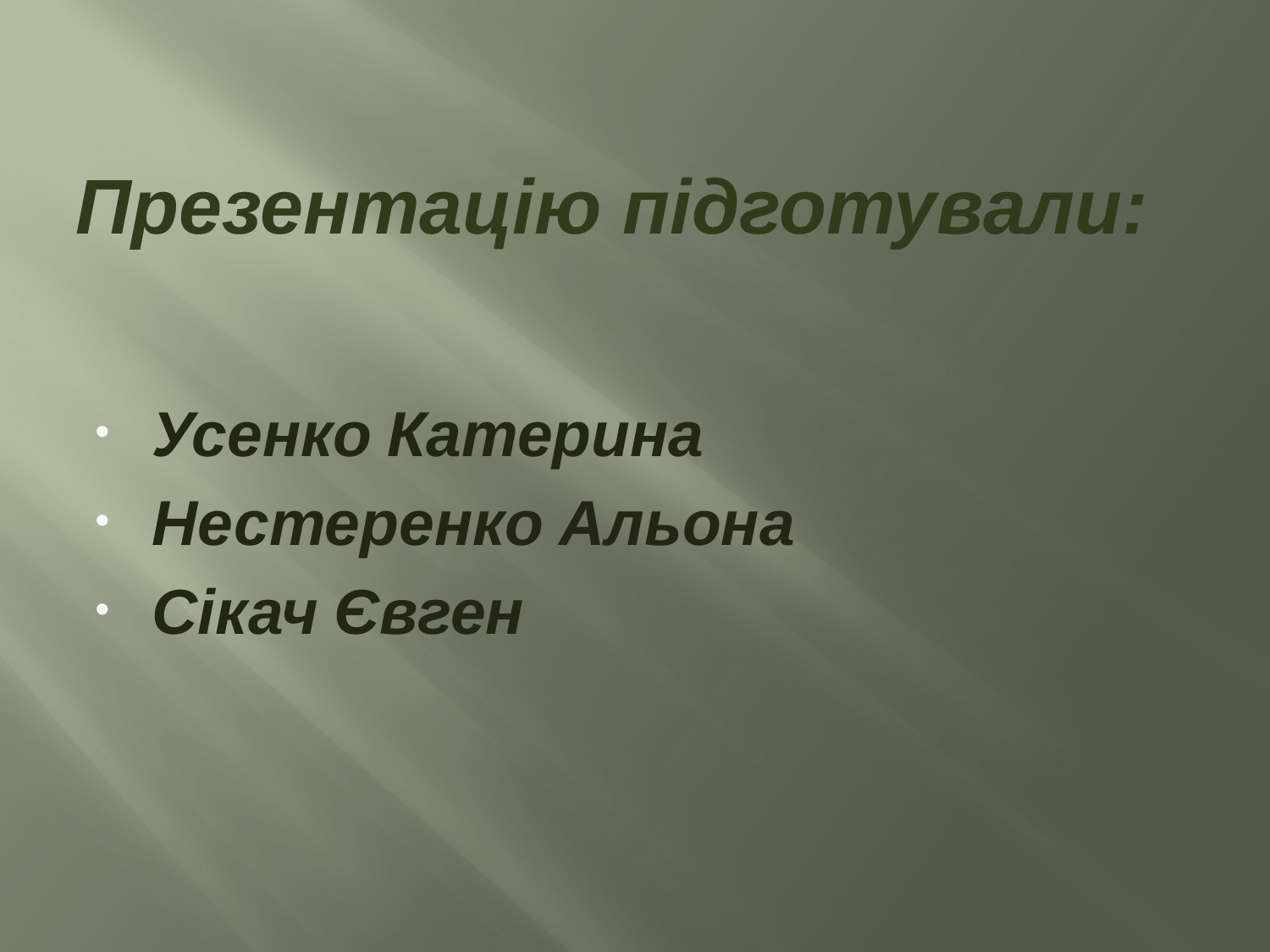

# Презентацію підготували:
Усенко Катерина
Нестеренко Альона
Сікач Євген